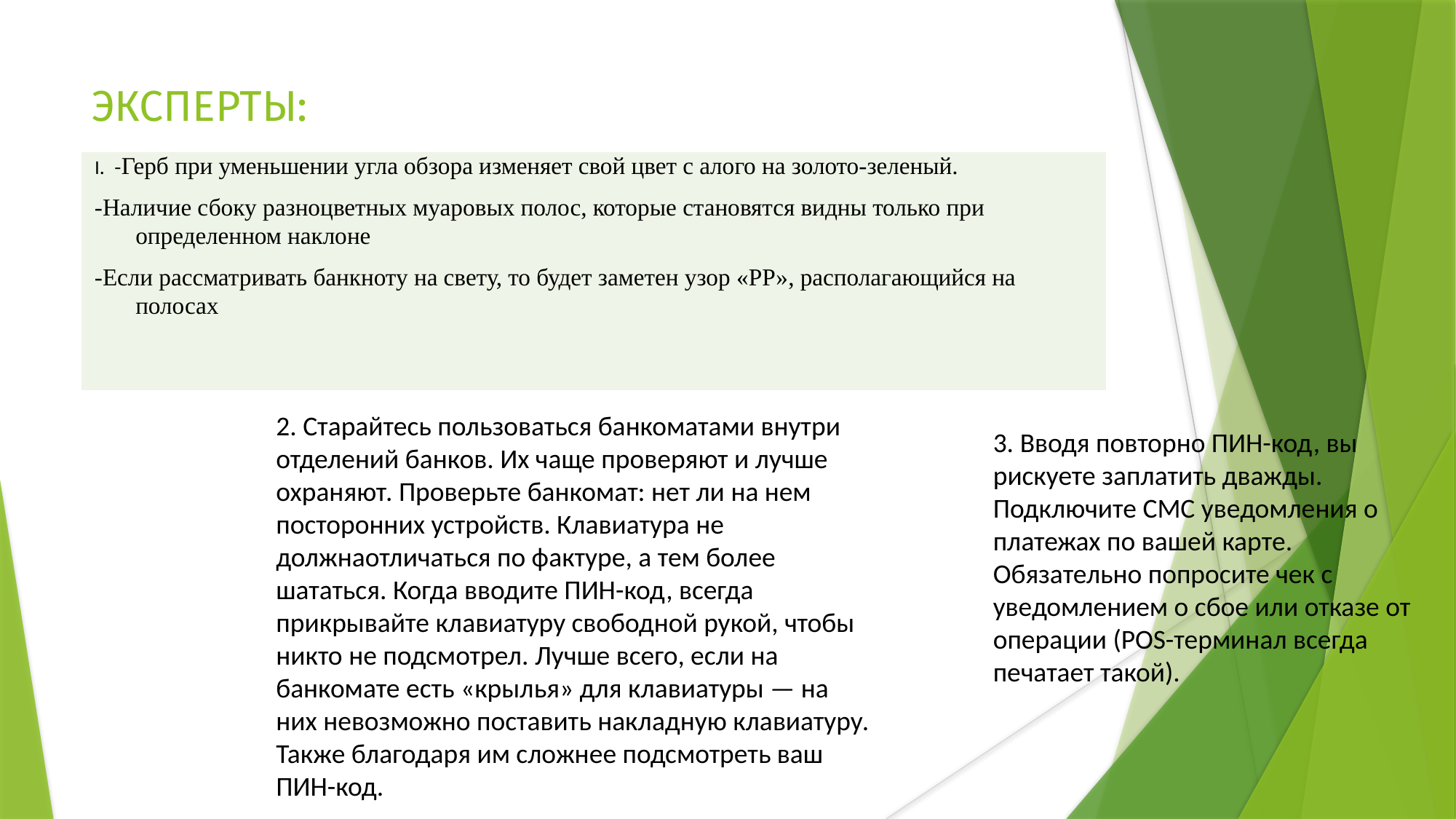

# ЭКСПЕРТЫ:
| I. -Герб при уменьшении угла обзора изменяет свой цвет с алого на золото-зеленый. -Наличие сбоку разноцветных муаровых полос, которые становятся видны только при определенном наклоне -Если рассматривать банкноту на свету, то будет заметен узор «РР», располагающийся на полосах |
| --- |
2. Старайтесь пользоваться банкоматами внутри отделений банков. Их чаще проверяют и лучше охраняют. Проверьте банкомат: нет ли на нем посторонних устройств. Клавиатура не должнаотличаться по фактуре, а тем более шататься. Когда вводите ПИН-код, всегда прикрывайте клавиатуру свободной рукой, чтобы никто не подсмотрел. Лучше всего, если на банкомате есть «крылья» для клавиатуры — на них невозможно поставить накладную клавиатуру. Также благодаря им сложнее подсмотреть ваш ПИН-код.
3. Вводя повторно ПИН-код, вы рискуете заплатить дважды. Подключите СМС уведомления о платежах по вашей карте. Обязательно попросите чек с уведомлением о сбое или отказе от операции (POS-терминал всегда печатает такой).